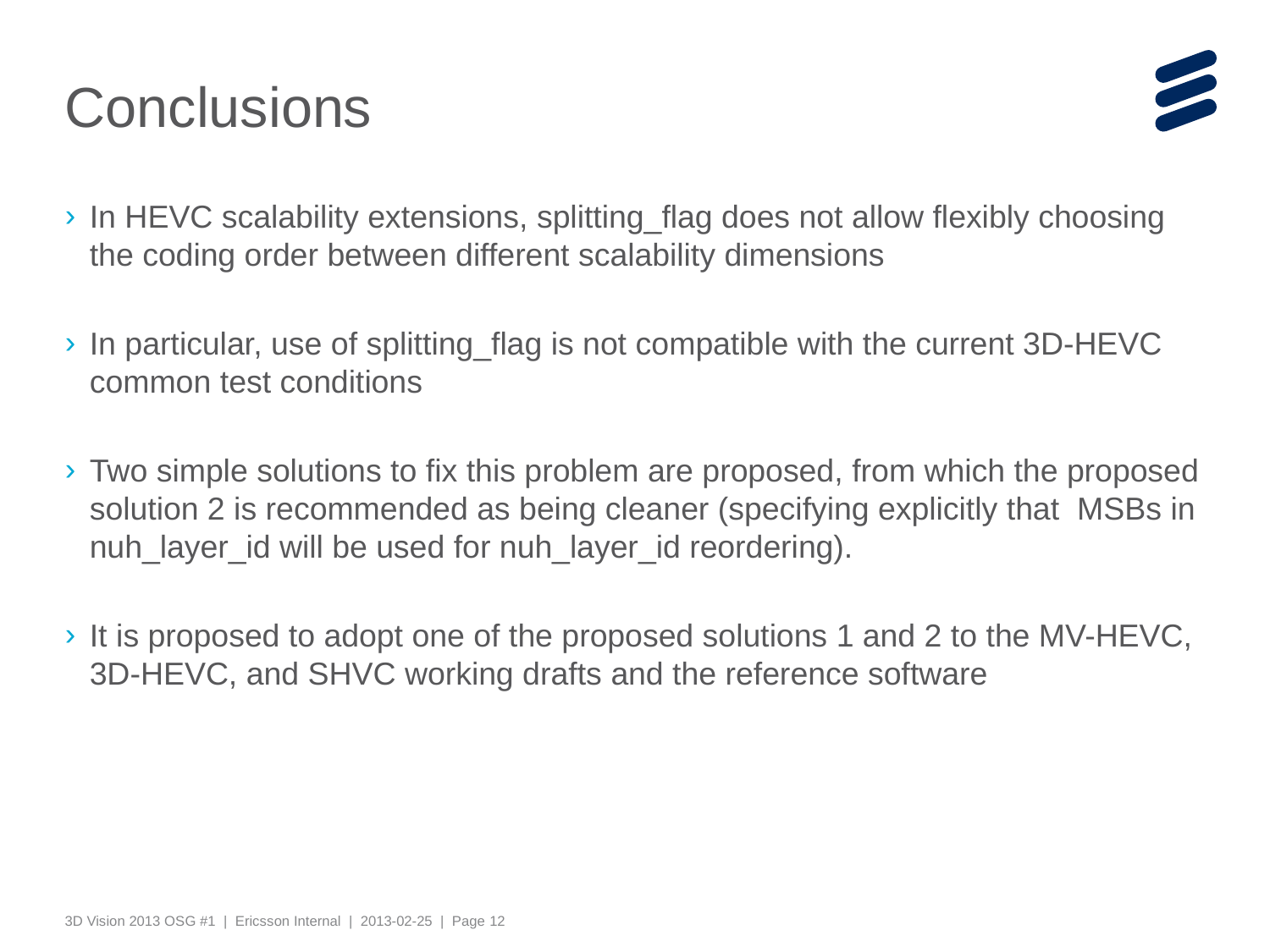

# Conclusions
In HEVC scalability extensions, splitting_flag does not allow flexibly choosing the coding order between different scalability dimensions

In particular, use of splitting_flag is not compatible with the current 3D-HEVC common test conditions

Two simple solutions to fix this problem are proposed, from which the proposed solution 2 is recommended as being cleaner (specifying explicitly that  MSBs in nuh_layer_id will be used for nuh_layer_id reordering).

It is proposed to adopt one of the proposed solutions 1 and 2 to the MV-HEVC, 3D-HEVC, and SHVC working drafts and the reference software